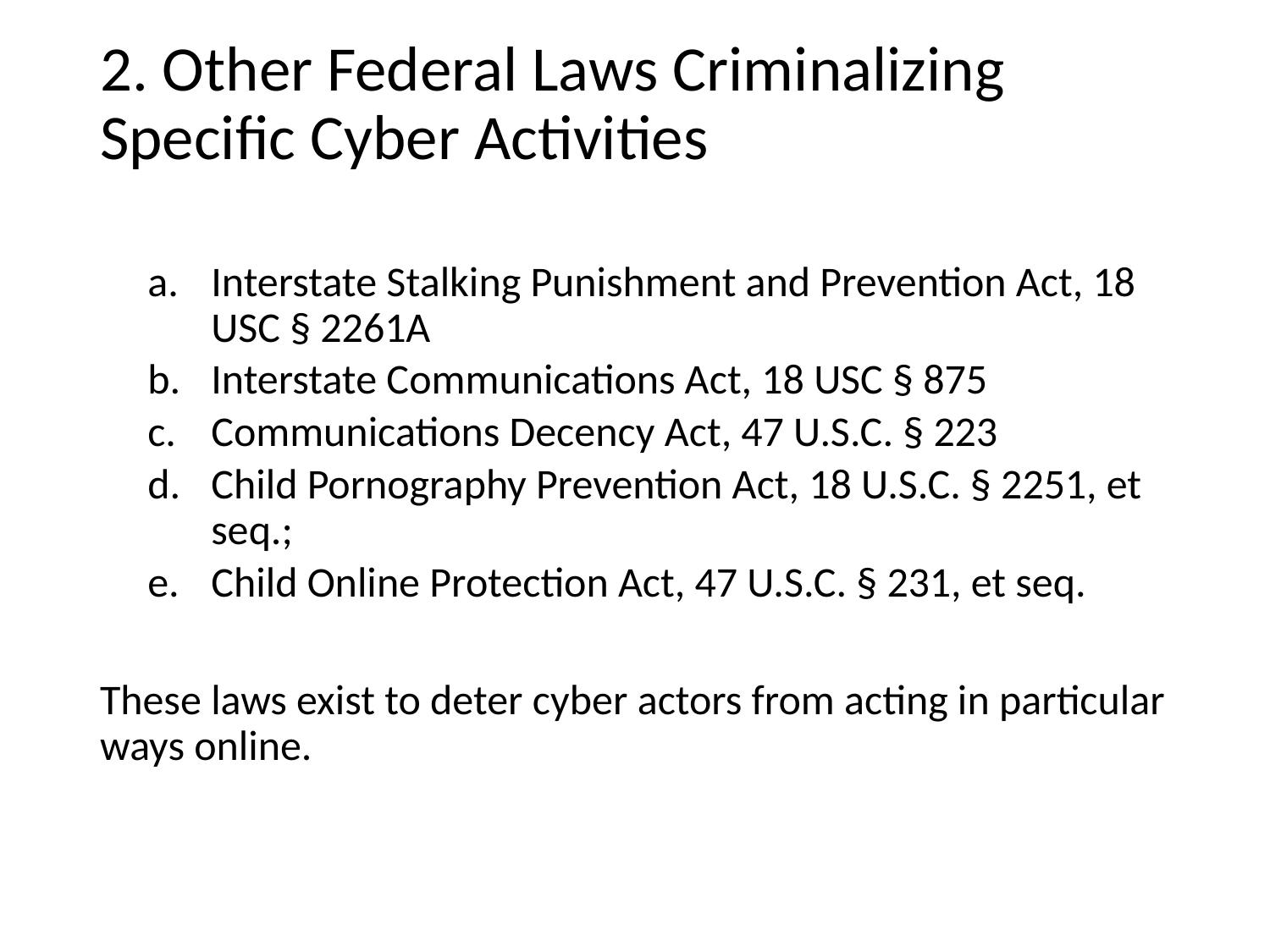

# 2. Other Federal Laws Criminalizing Specific Cyber Activities
Interstate Stalking Punishment and Prevention Act, 18 USC § 2261A
Interstate Communications Act, 18 USC § 875
Communications Decency Act, 47 U.S.C. § 223
Child Pornography Prevention Act, 18 U.S.C. § 2251, et seq.;
Child Online Protection Act, 47 U.S.C. § 231, et seq.

These laws exist to deter cyber actors from acting in particular ways online.